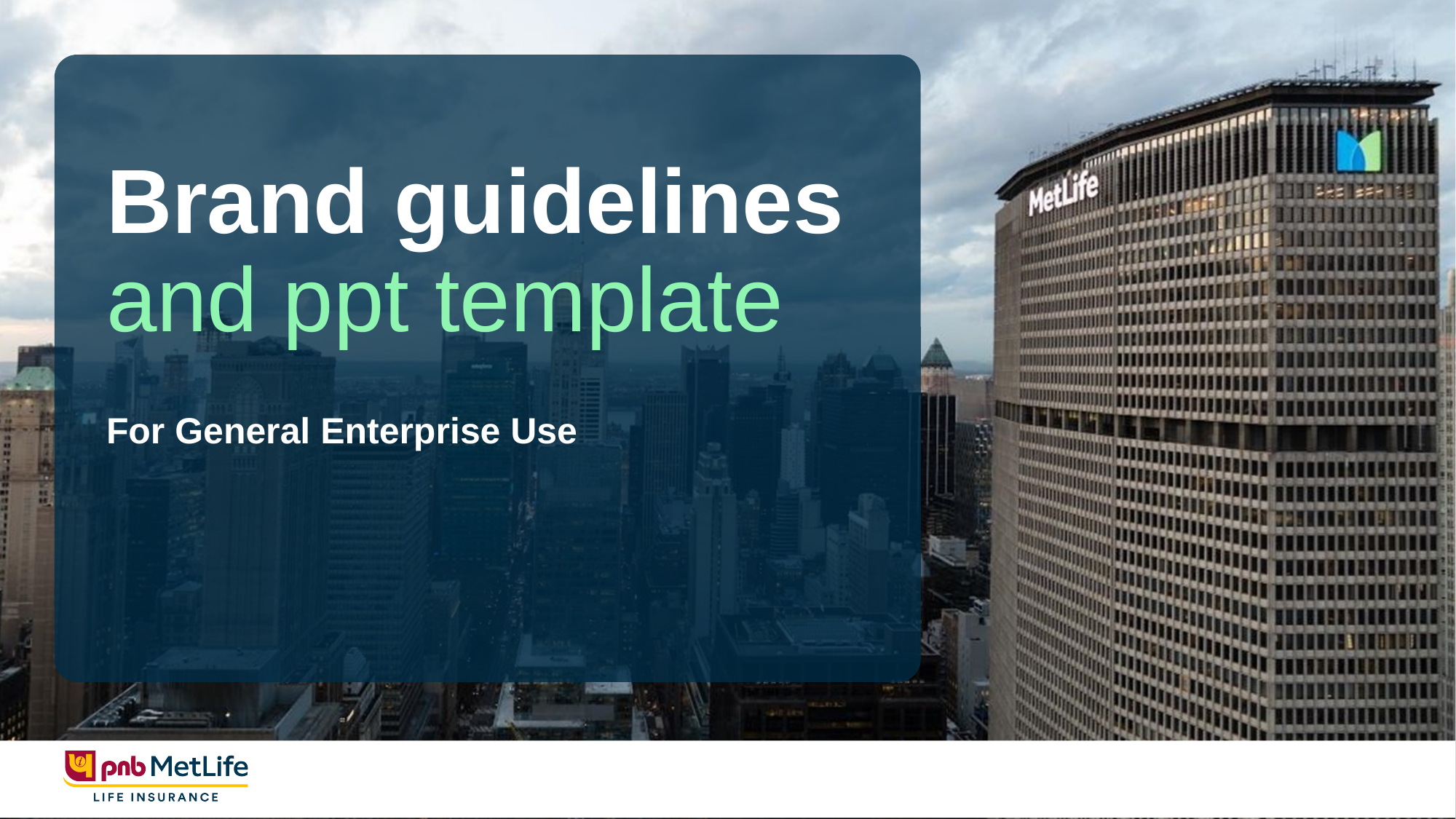

# Brand guidelines and ppt template

For General Enterprise Use